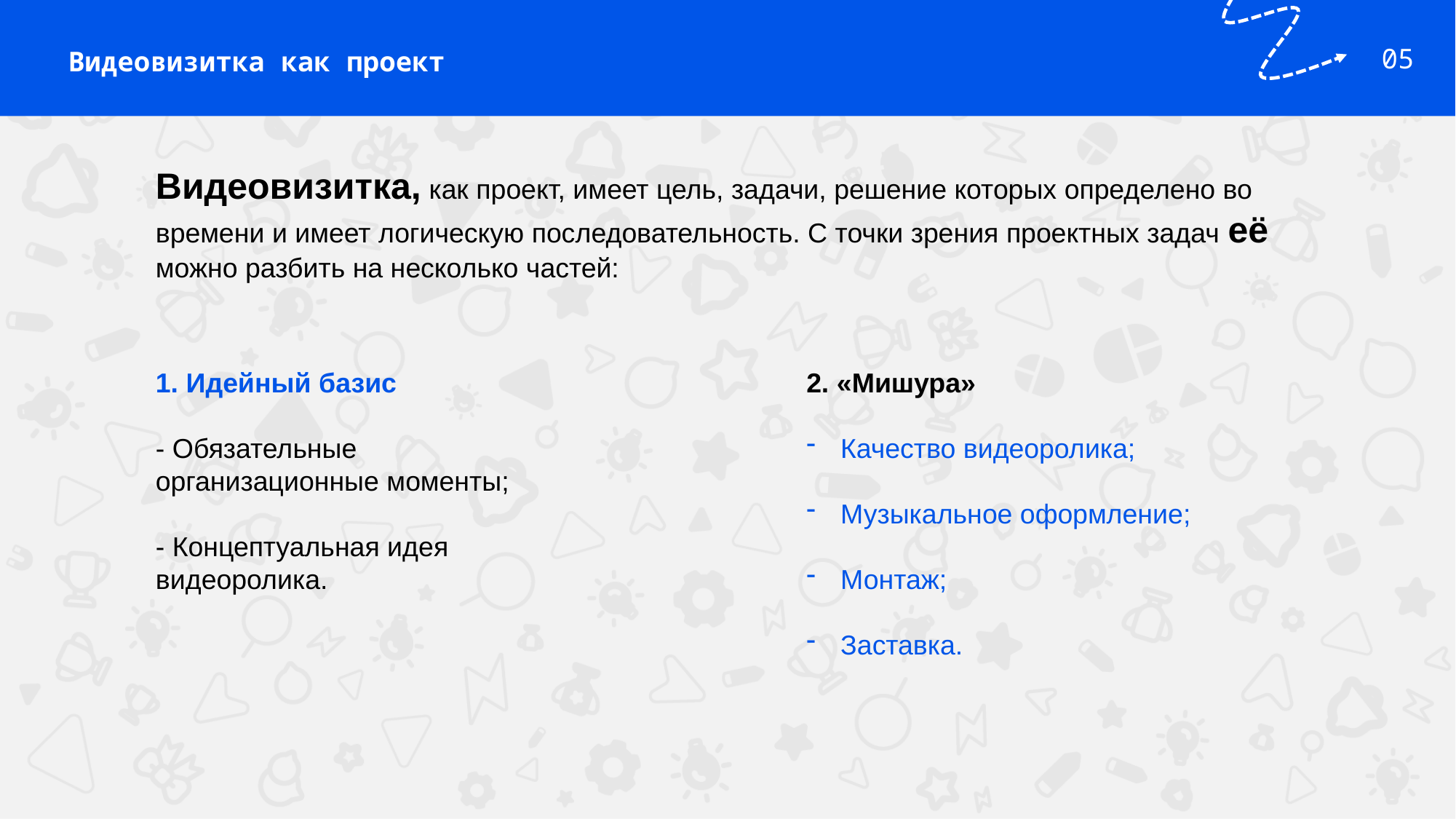

05
Видеовизитка как проект
Видеовизитка, как проект, имеет цель, задачи, решение которых определено во времени и имеет логическую последовательность. С точки зрения проектных задач её можно разбить на несколько частей:
1. Идейный базис

- Обязательные организационные моменты;

- Концептуальная идея видеоролика.
2. «Мишура»

Качество видеоролика;

Музыкальное оформление;

Монтаж;

Заставка.